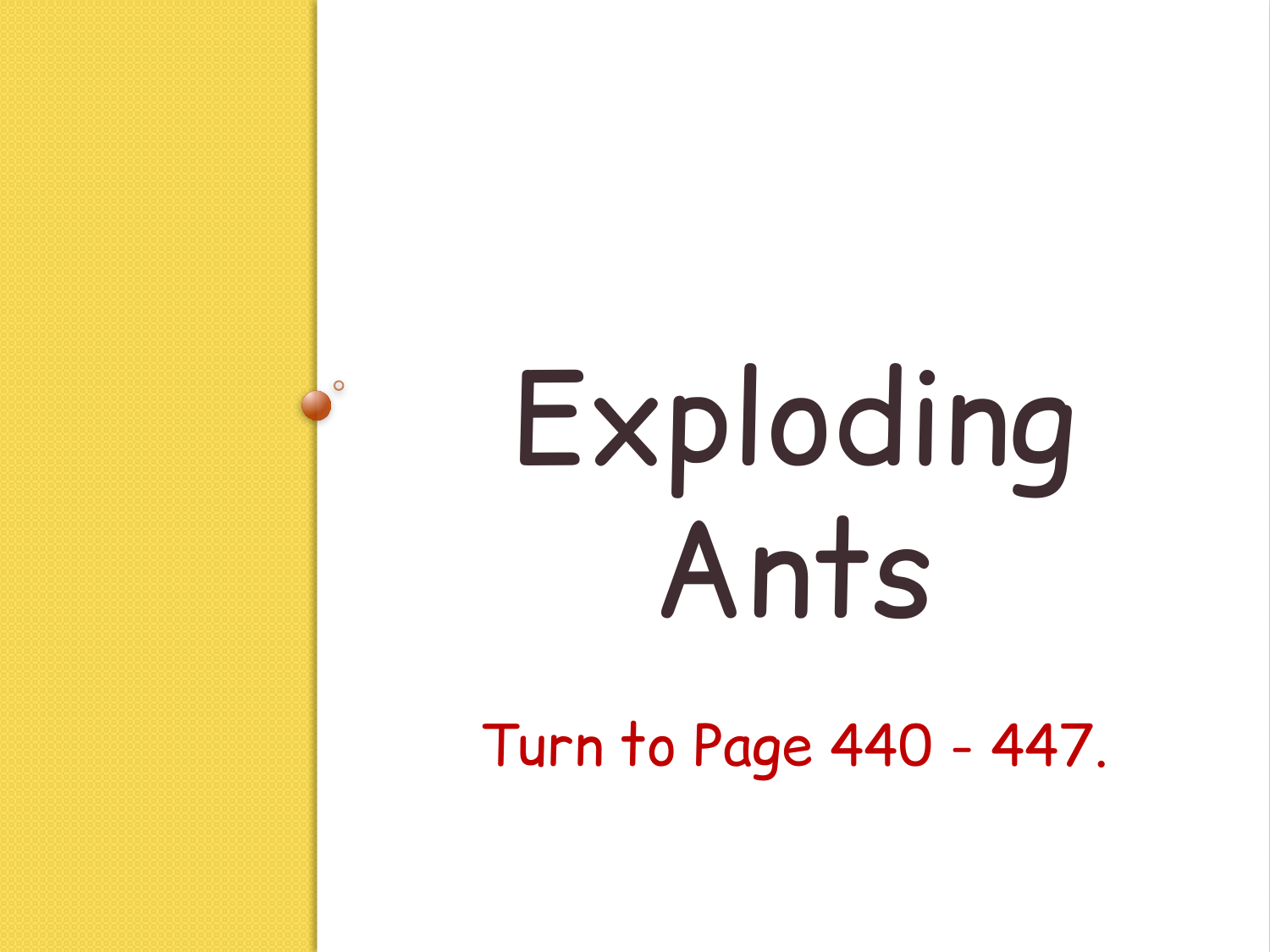

Exploding Ants
Turn to Page 440 - 447.